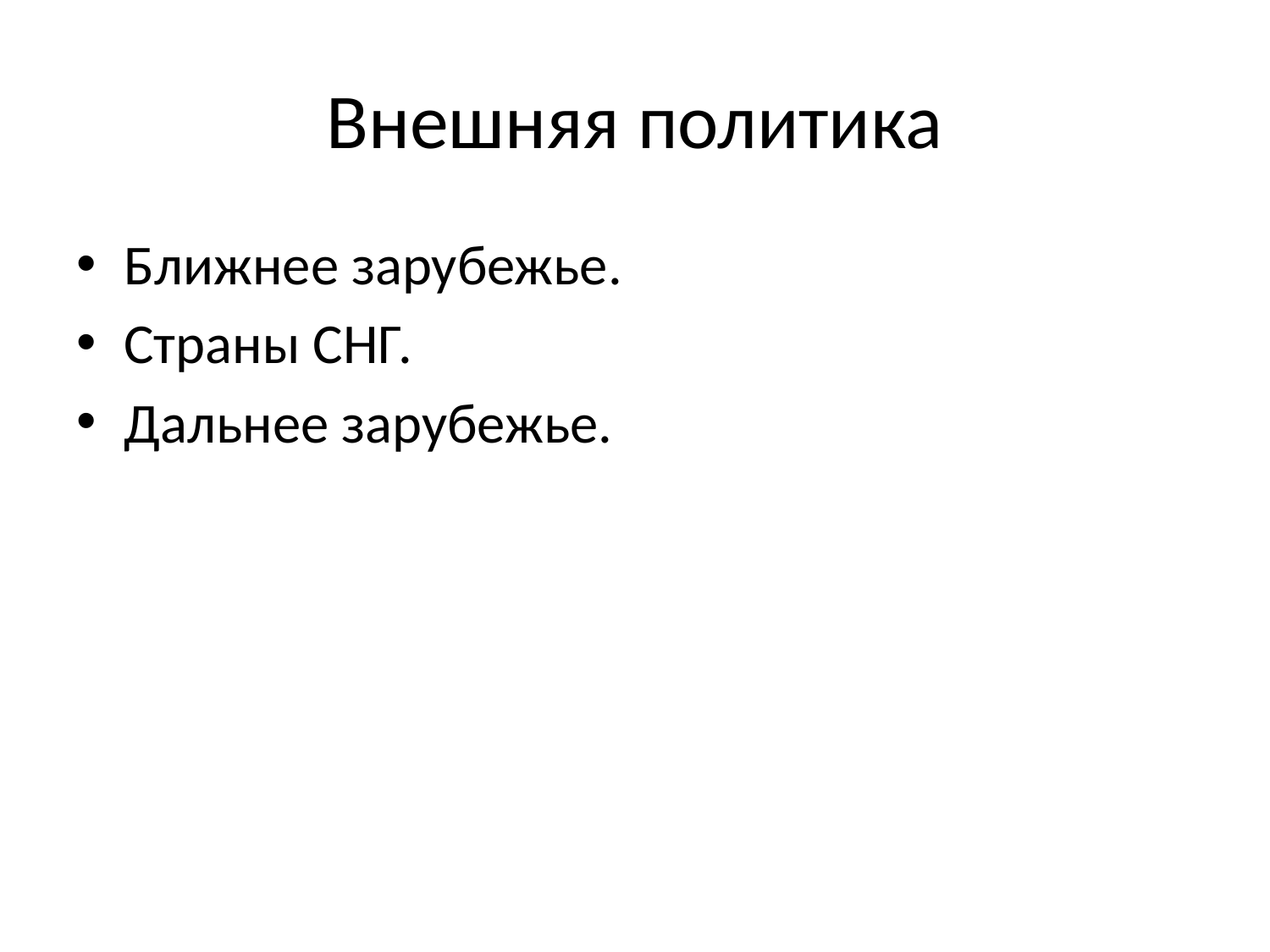

# Внешняя политика
Ближнее зарубежье.
Страны СНГ.
Дальнее зарубежье.